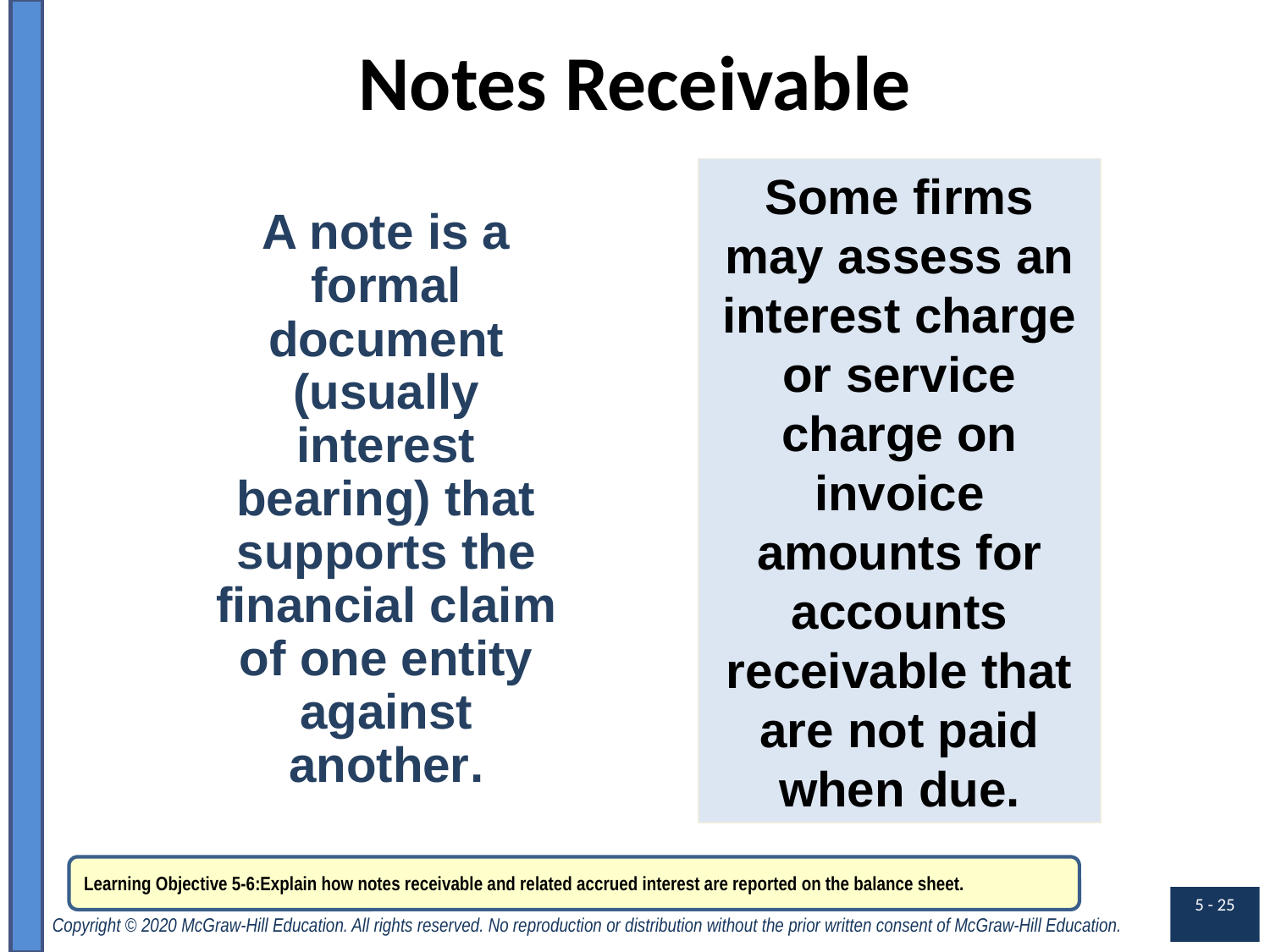

# Notes Receivable
Some firms may assess an interest charge or service charge on invoice amounts for accounts receivable that are not paid when due.
A note is a formal document (usually interest bearing) that supports the financial claim of one entity against another.
Learning Objective 5-6:Explain how notes receivable and related accrued interest are reported on the balance sheet.